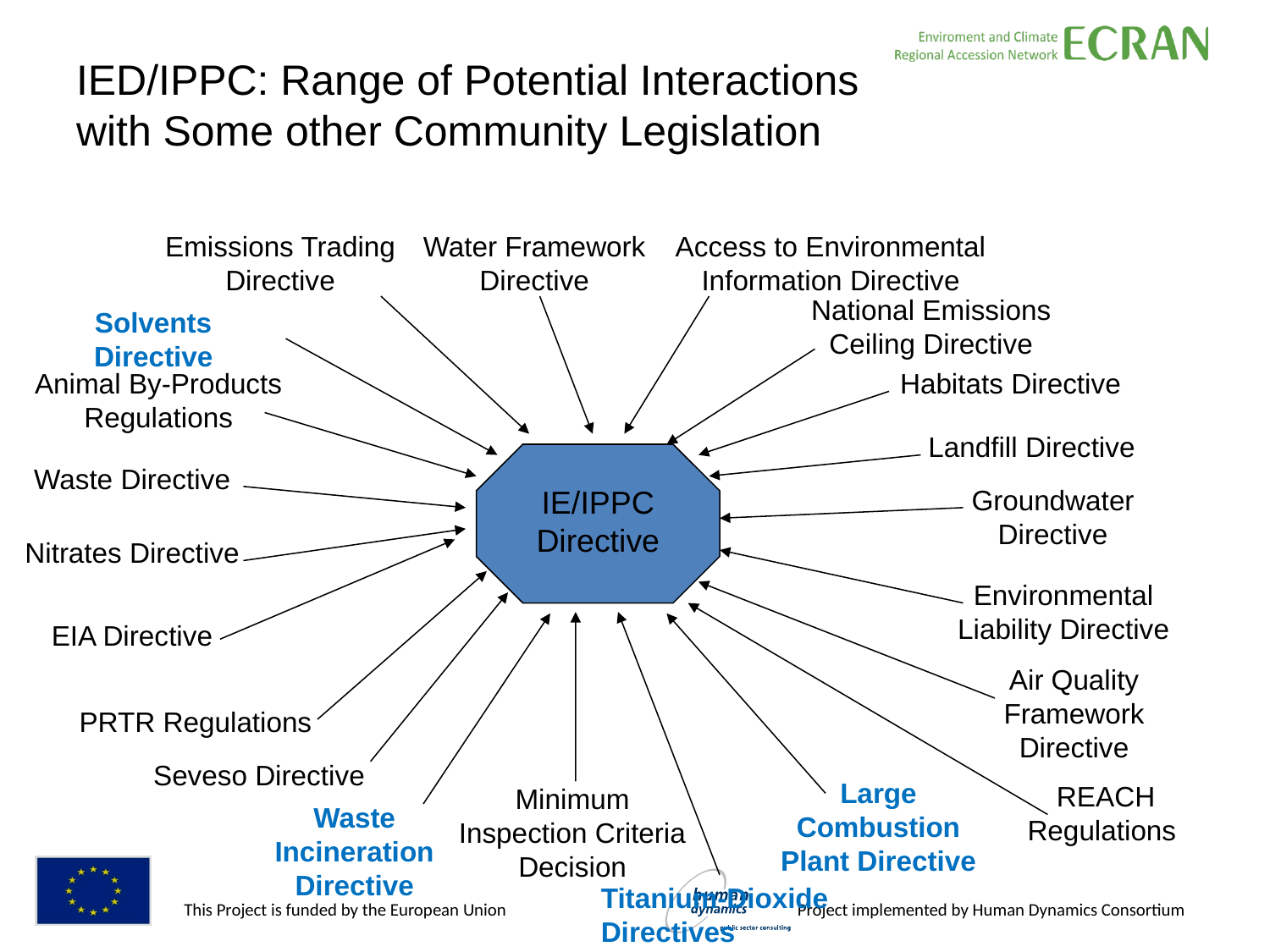

IED/IPPC: Range of Potential Interactions with Some other Community Legislation
Emissions Trading Directive
Water Framework Directive
Access to Environmental Information Directive
National Emissions Ceiling Directive

Solvents Directive

Animal By-Products Regulations
Habitats Directive

Landfill Directive

Waste Directive

IE/IPPC Directive
Groundwater Directive

Nitrates Directive

Environmental Liability Directive

EIA Directive

Air Quality Framework Directive
PRTR Regulations
Seveso Directive
Large Combustion Plant Directive
REACH Regulations
Minimum Inspection Criteria Decision
Waste Incineration Directive
Titanium-Dioxide
Directives